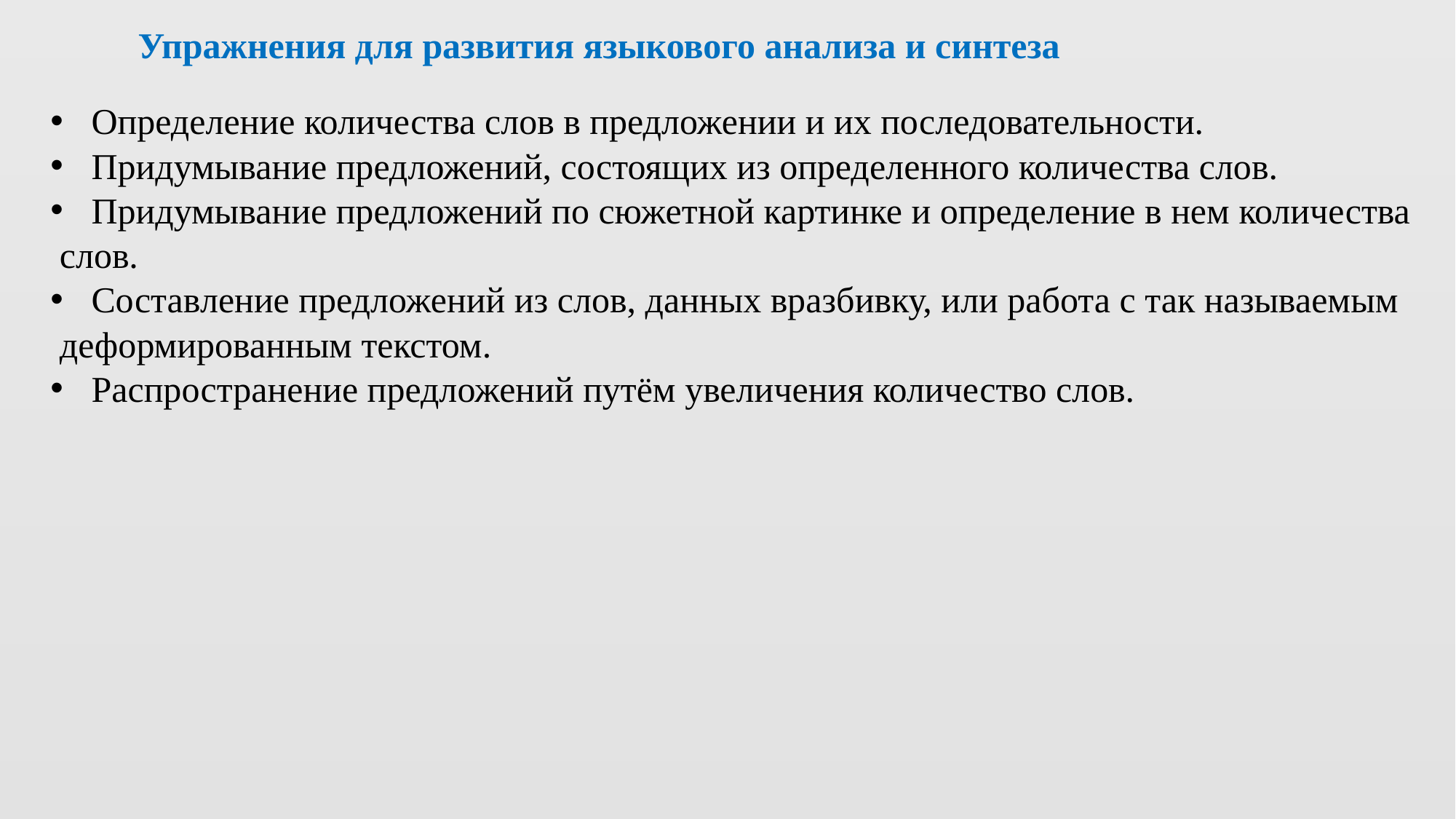

Упражнения для развития языкового анализа и синтеза
Определение количества слов в предложении и их последовательности.

Придумывание предложений, состоящих из определенного количества слов.

Придумывание предложений по сюжетной картинке и определение в нем количества

 слов.

Составление предложений из слов, данных вразбивку, или работа с так называемым

 деформированным текстом.

Распространение предложений путём увеличения количество слов.